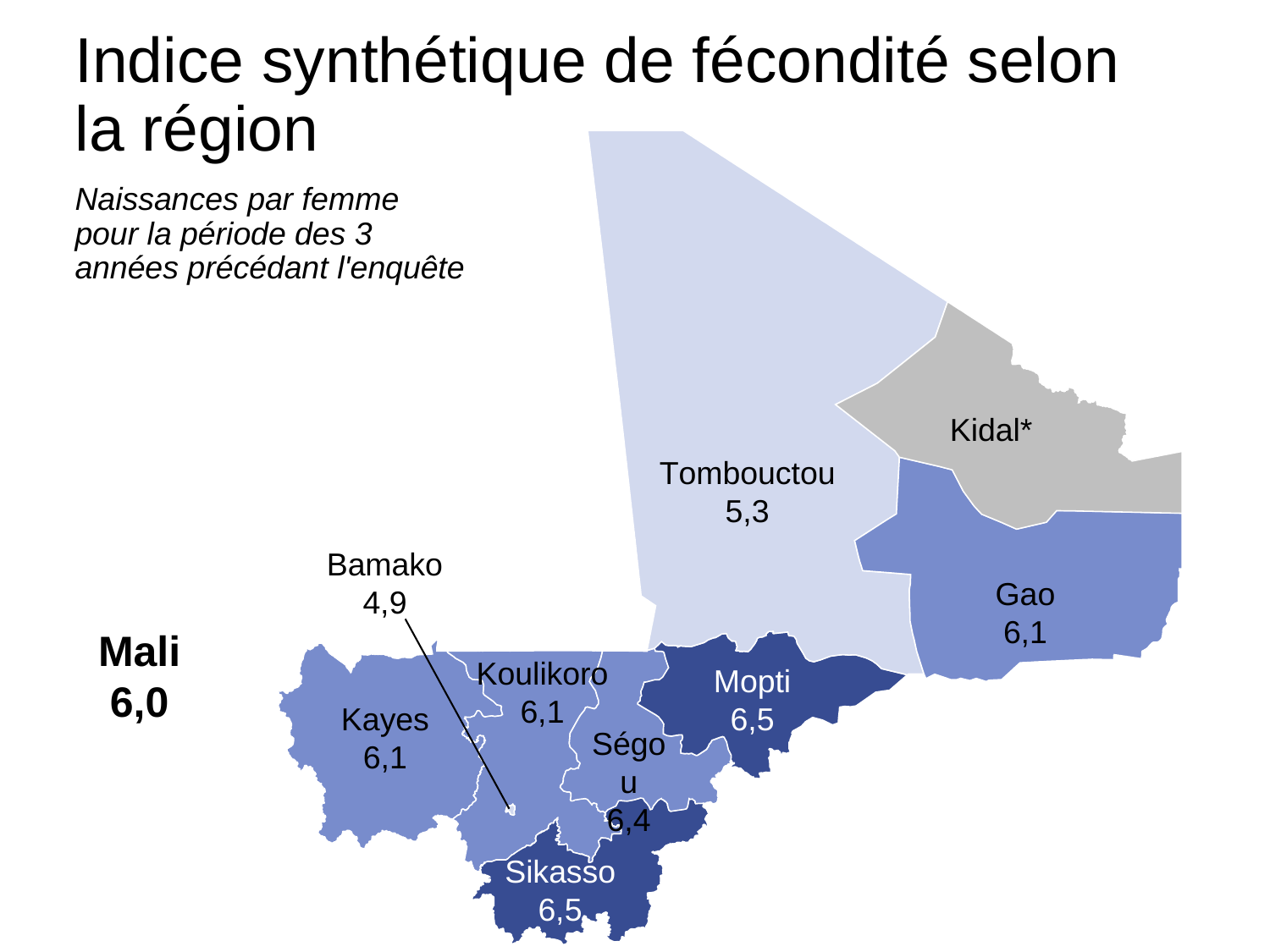

Indice synthétique de fécondité selon la région

Naissances par femme pour la période des 3 années précédant l'enquête

Kidal*
Tombouctou
5,3

Bamako
4,9
Gao
6,1
Mali
6,0

Koulikoro
6,1

Mopti
6,5
Kayes
6,1
Ségou
6,4

Sikasso
6,5